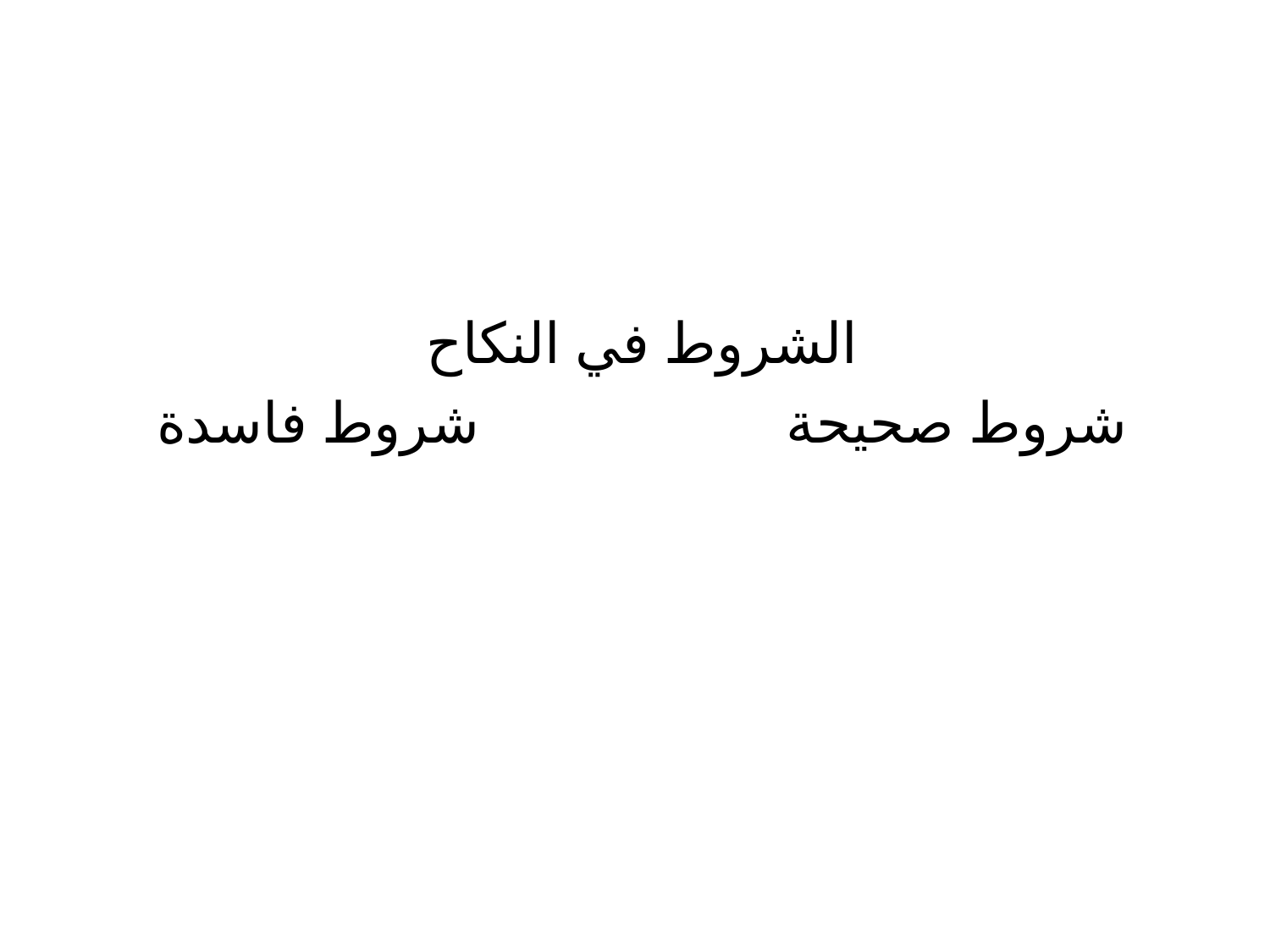

#

الشروط في النكاح
شروط صحيحة                     شروط فاسدة